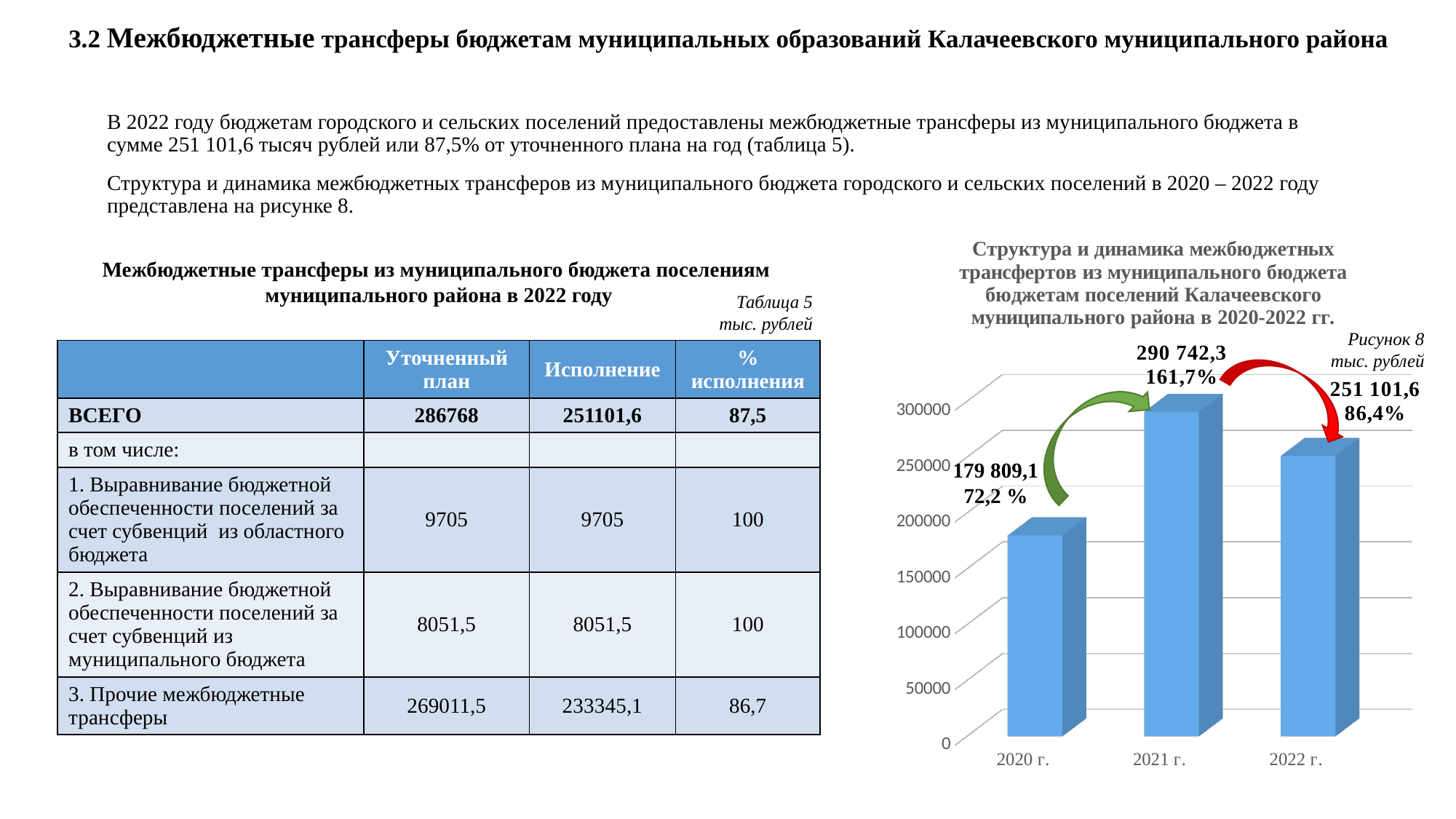

# 3.2 Межбюджетные трансферы бюджетам муниципальных образований Калачеевского муниципального района
В 2022 году бюджетам городского и сельских поселений предоставлены межбюджетные трансферы из муниципального бюджета в сумме 251 101,6 тысяч рублей или 87,5% от уточненного плана на год (таблица 5).
Структура и динамика межбюджетных трансферов из муниципального бюджета городского и сельских поселений в 2020 – 2022 году представлена на рисунке 8.

[unsupported chart]

Межбюджетные трансферы из муниципального бюджета поселениям
муниципального района в 2022 году
Таблица 5
тыс. рублей
Рисунок 8
тыс. рублей
|  | Уточненный план | Исполнение | % исполнения |
| --- | --- | --- | --- |
| ВСЕГО | 286768 | 251101,6 | 87,5 |
| в том числе: |  |  |  |
| 1. Выравнивание бюджетной обеспеченности поселений за счет субвенций из областного бюджета | 9705 | 9705 | 100 |
| 2. Выравнивание бюджетной обеспеченности поселений за счет субвенций из муниципального бюджета | 8051,5 | 8051,5 | 100 |
| 3. Прочие межбюджетные трансферы | 269011,5 | 233345,1 | 86,7 |

179 809,1
72,2 %